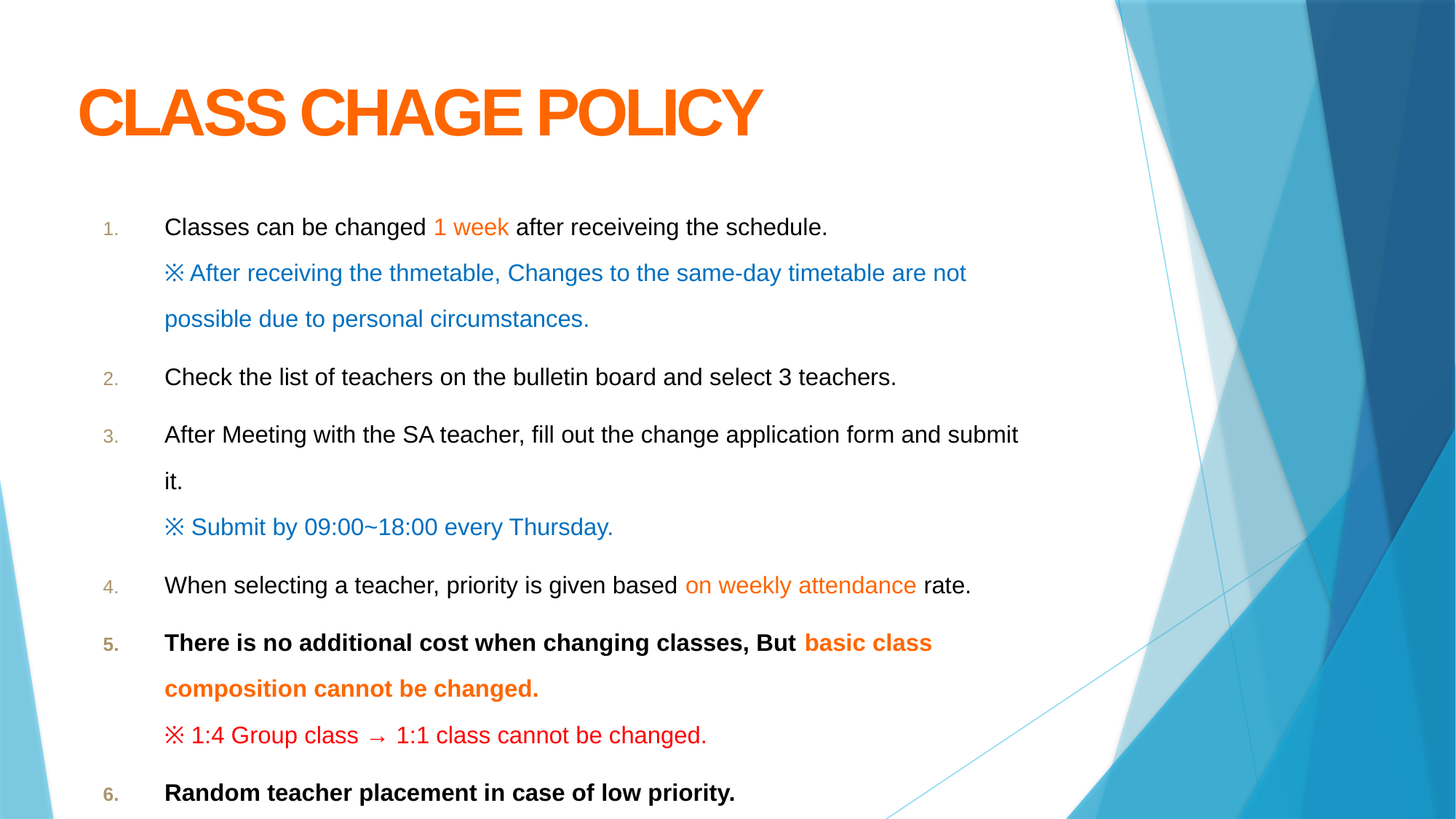

Class Chage Policy
Classes can be changed 1 week after receiveing the schedule.
※ After receiving the thmetable, Changes to the same-day timetable are not possible due to personal circumstances.
Check the list of teachers on the bulletin board and select 3 teachers.
After Meeting with the SA teacher, fill out the change application form and submit it.
※ Submit by 09:00~18:00 every Thursday.
When selecting a teacher, priority is given based on weekly attendance rate.
There is no additional cost when changing classes, But basic class composition cannot be changed.
※ 1:4 Group class → 1:1 class cannot be changed.
Random teacher placement in case of low priority.